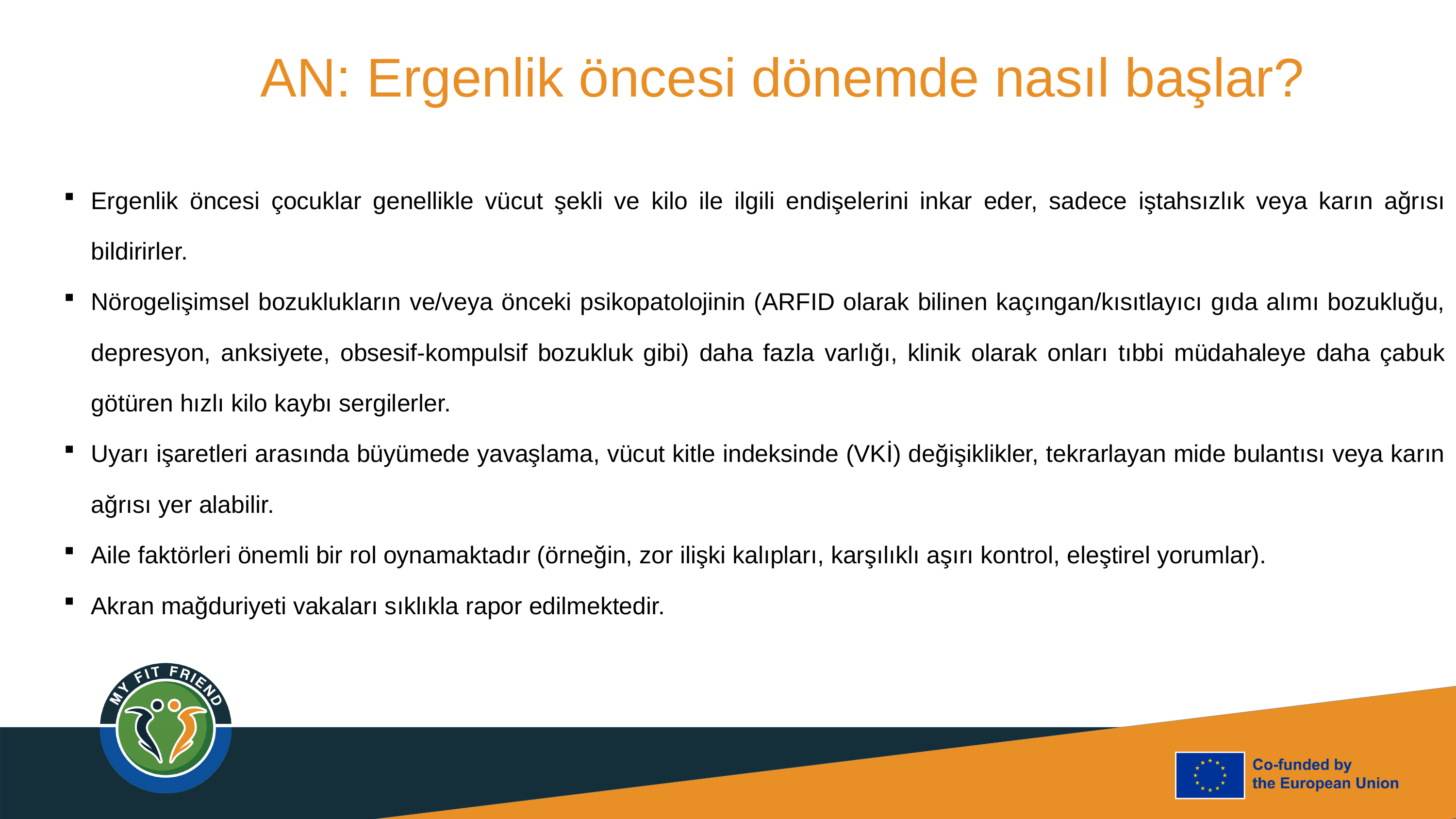

AN: Ergenlik öncesi dönemde nasıl başlar?
Ergenlik öncesi çocuklar genellikle vücut şekli ve kilo ile ilgili endişelerini inkar eder, sadece iştahsızlık veya karın ağrısı bildirirler.
Nörogelişimsel bozuklukların ve/veya önceki psikopatolojinin (ARFID olarak bilinen kaçıngan/kısıtlayıcı gıda alımı bozukluğu, depresyon, anksiyete, obsesif-kompulsif bozukluk gibi) daha fazla varlığı, klinik olarak onları tıbbi müdahaleye daha çabuk götüren hızlı kilo kaybı sergilerler.
Uyarı işaretleri arasında büyümede yavaşlama, vücut kitle indeksinde (VKİ) değişiklikler, tekrarlayan mide bulantısı veya karın ağrısı yer alabilir.
Aile faktörleri önemli bir rol oynamaktadır (örneğin, zor ilişki kalıpları, karşılıklı aşırı kontrol, eleştirel yorumlar).
Akran mağduriyeti vakaları sıklıkla rapor edilmektedir.